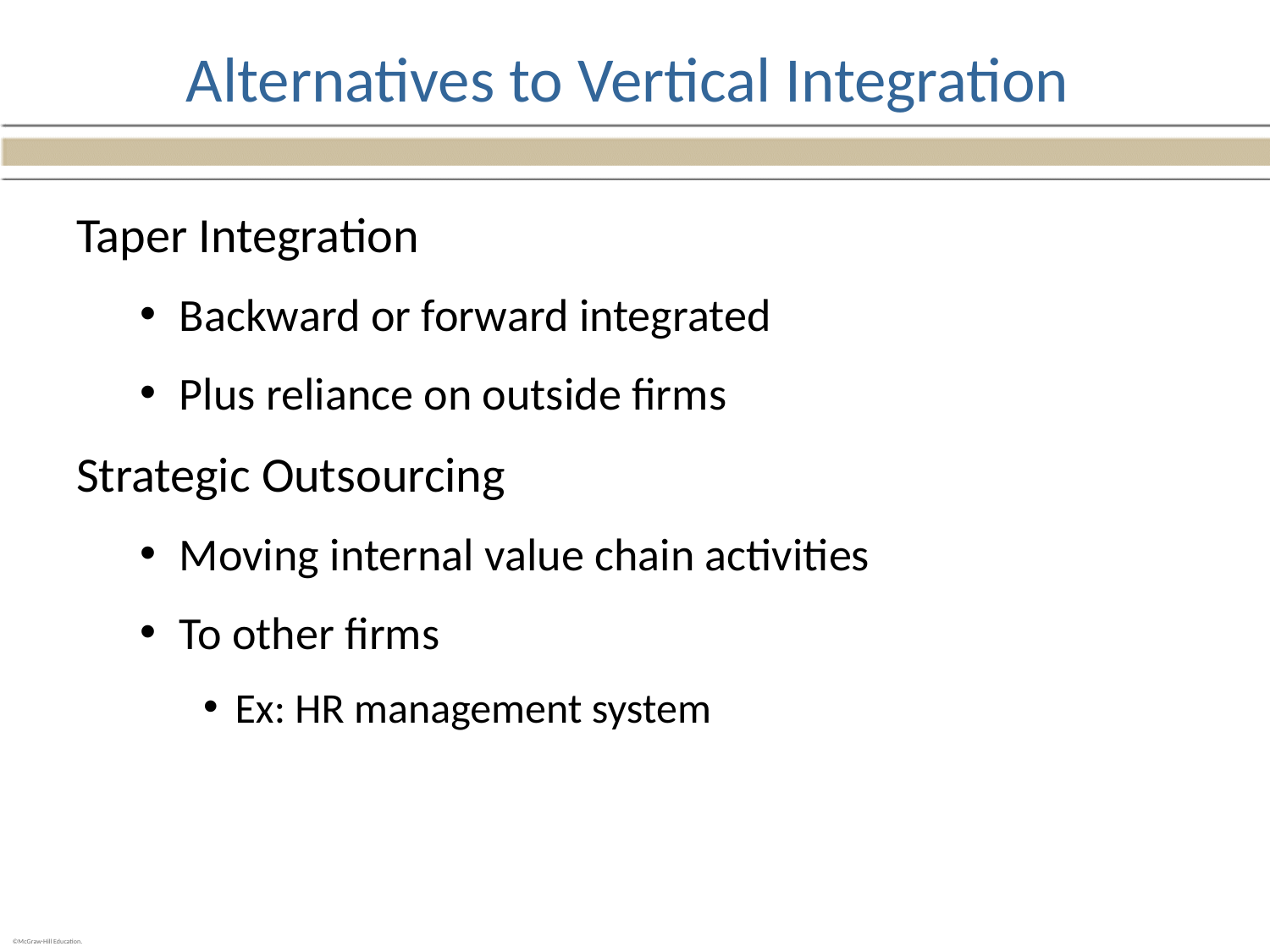

# Alternatives to Vertical Integration
Taper Integration
Backward or forward integrated
Plus reliance on outside firms
Strategic Outsourcing
Moving internal value chain activities
To other firms
Ex: HR management system